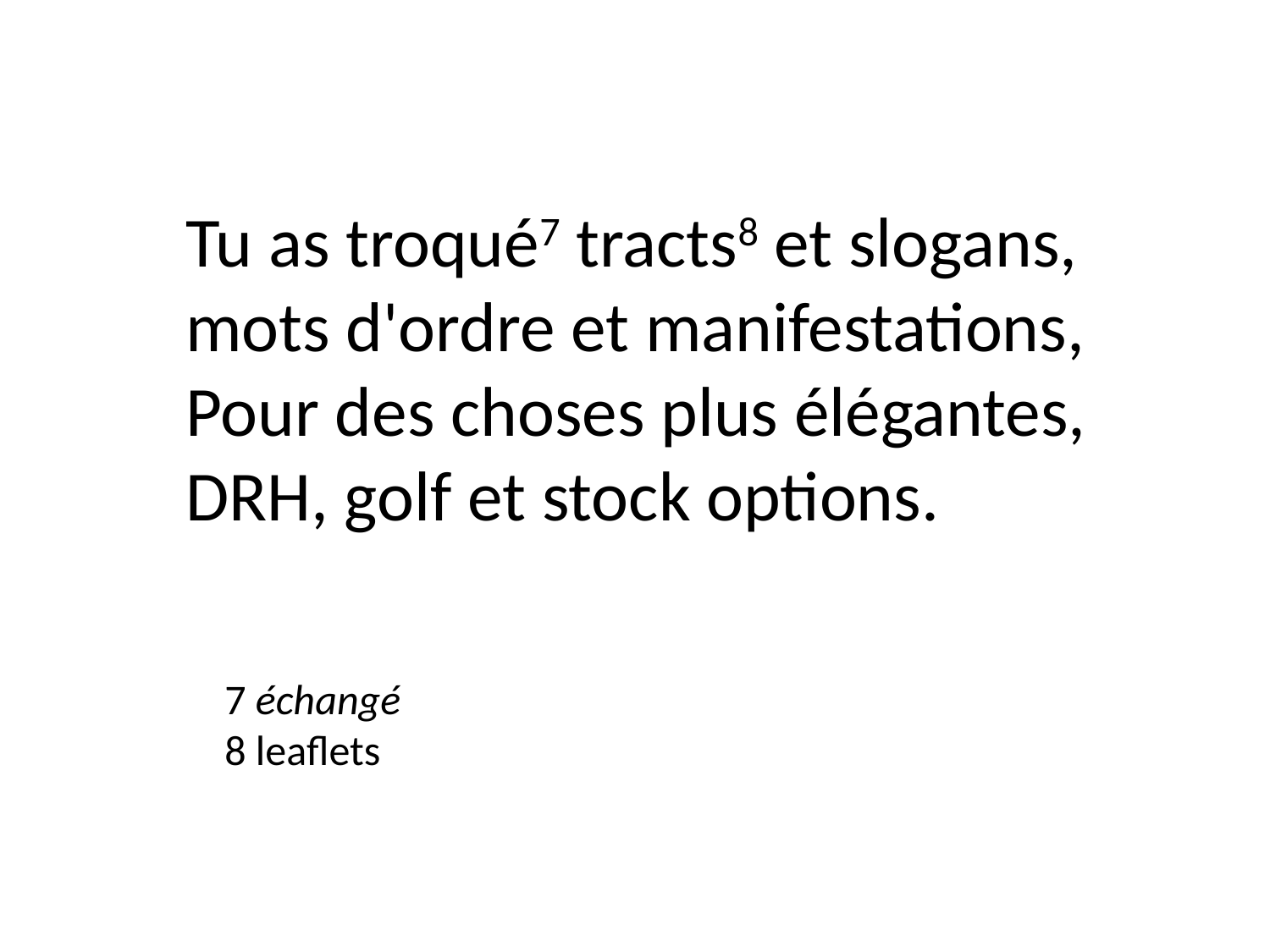

Tu as troqué7 tracts8 et slogans,
mots d'ordre et manifestations,
Pour des choses plus élégantes,
DRH, golf et stock options.
7 échangé
8 leaflets